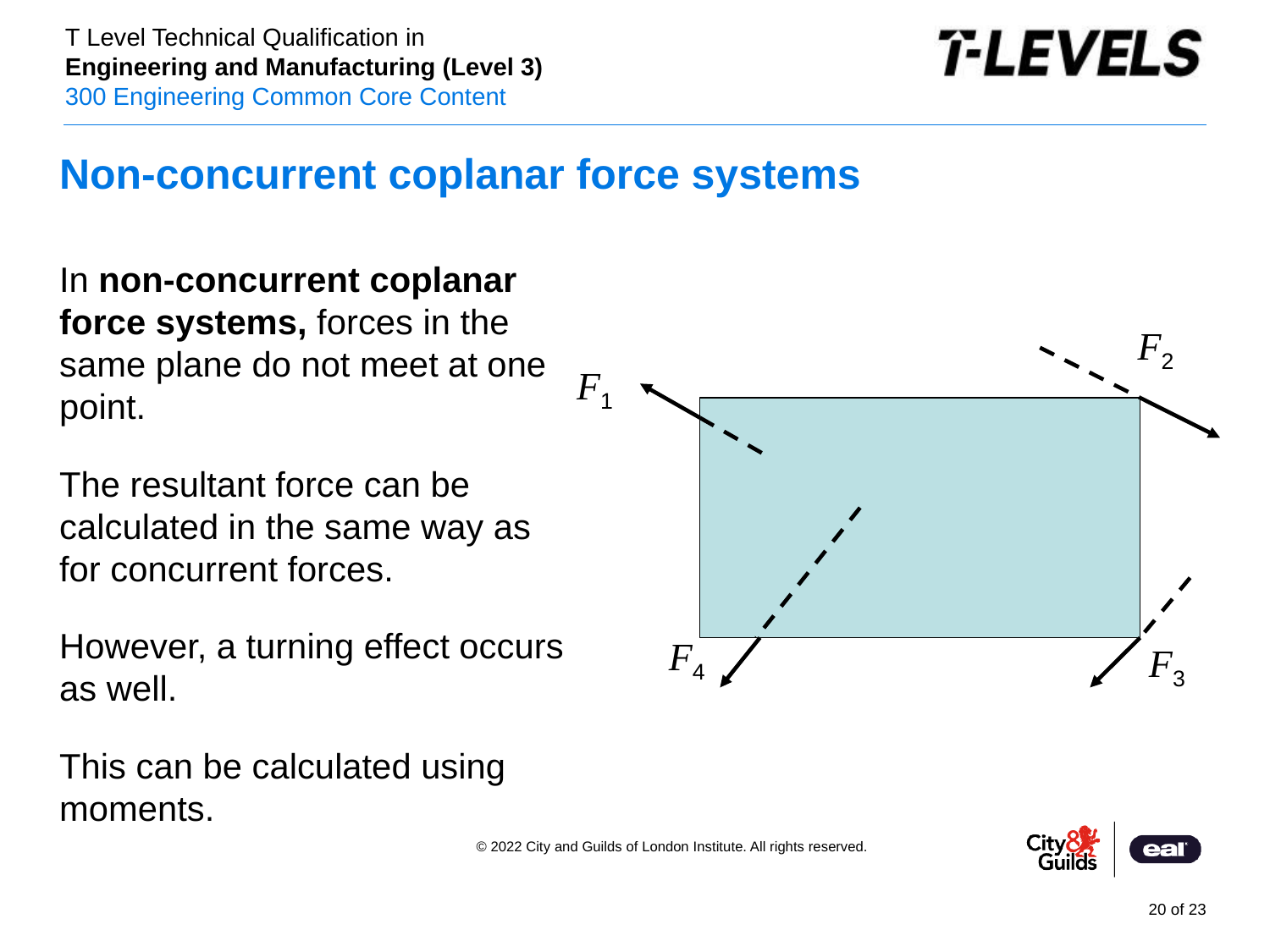

Non-concurrent coplanar force systems
In non-concurrent coplanar force systems, forces in the same plane do not meet at one point.
The resultant force can be calculated in the same way as for concurrent forces.
However, a turning effect occurs as well.
This can be calculated using moments.

F2
F1

F4
F3